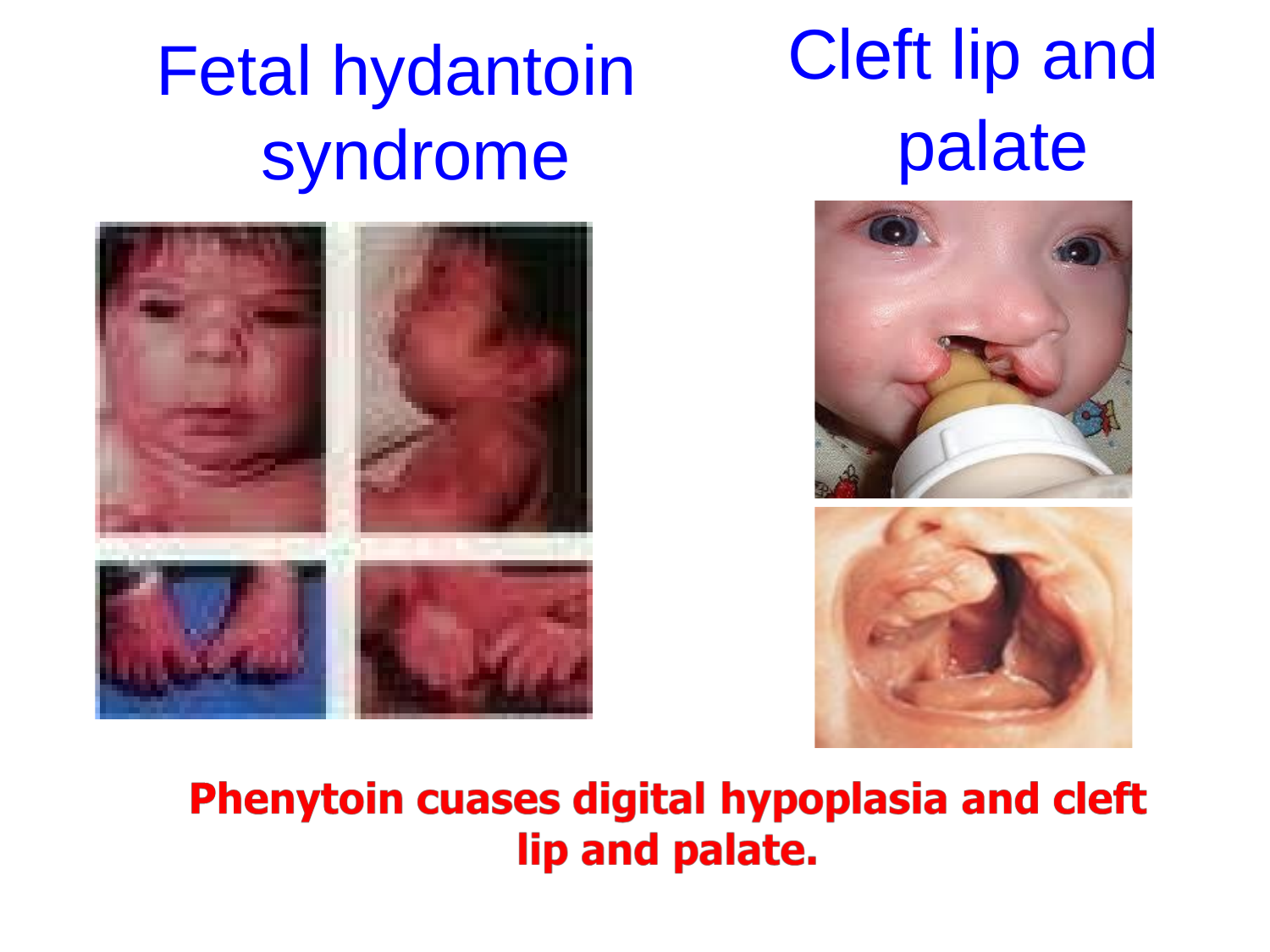

# Cleft lip and  palate
Fetal hydantoin  syndrome